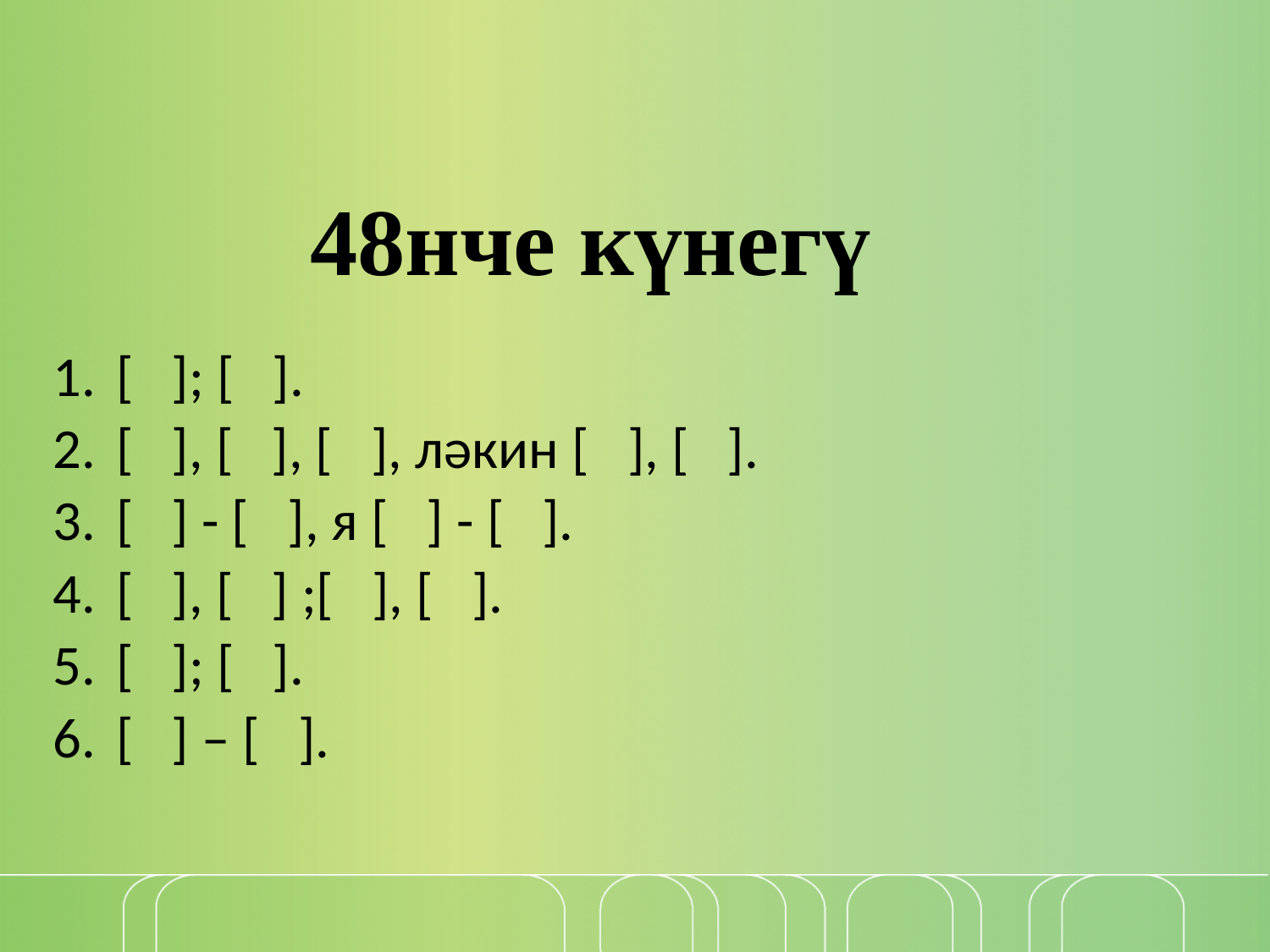

#

48нче күнегү

[   ]; [   ].
[   ], [   ], [   ], ләкин [   ], [   ].
[   ] - [   ], я [   ] - [   ].
[   ], [   ] ;[   ], [   ].
[   ]; [   ].
[   ] – [   ].